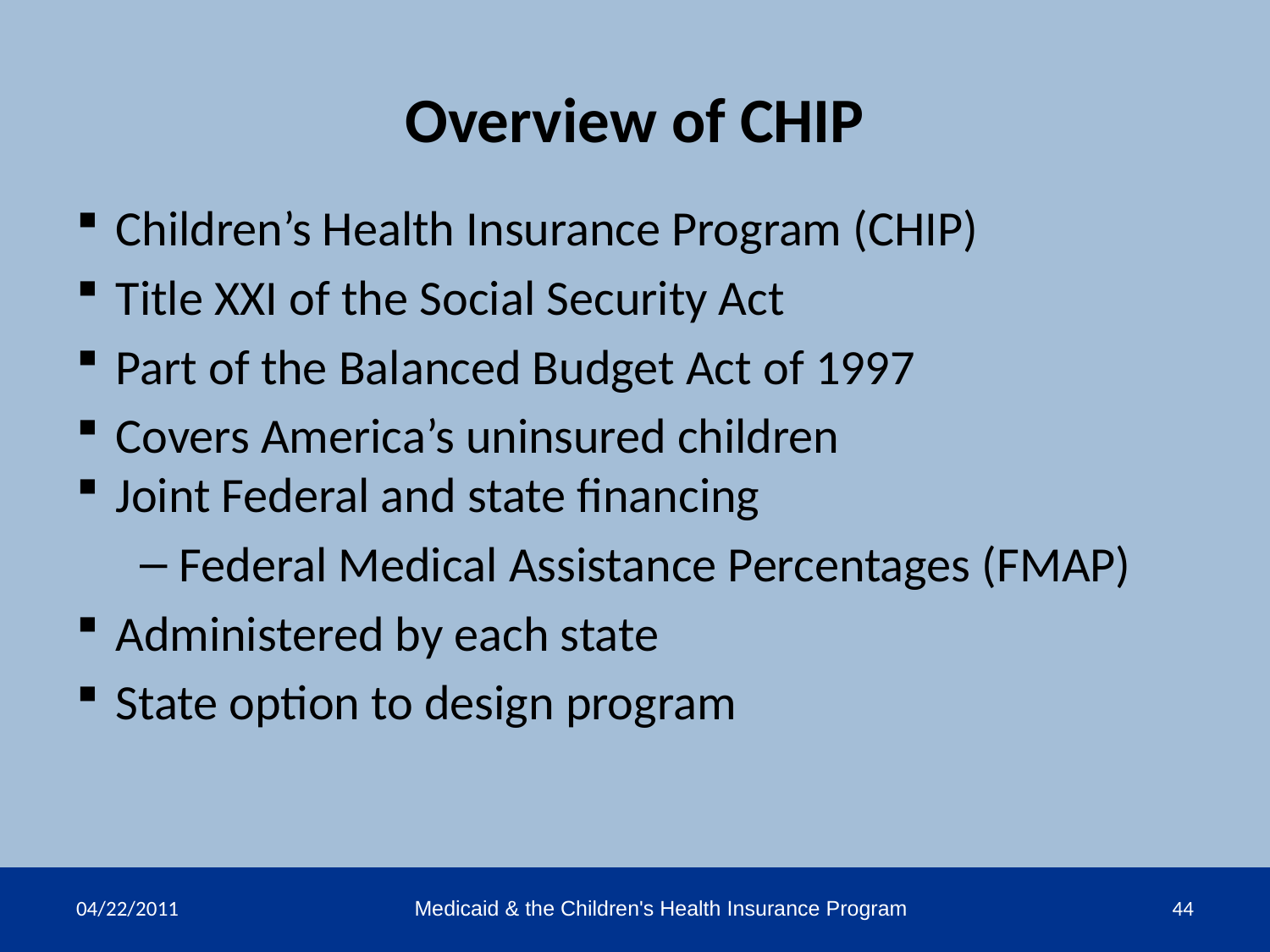

# Overview of CHIP
Children’s Health Insurance Program (CHIP)
Title XXI of the Social Security Act
Part of the Balanced Budget Act of 1997
Covers America’s uninsured children
Joint Federal and state financing
Federal Medical Assistance Percentages (FMAP)
Administered by each state
State option to design program
04/22/2011
Medicaid & the Children's Health Insurance Program
44